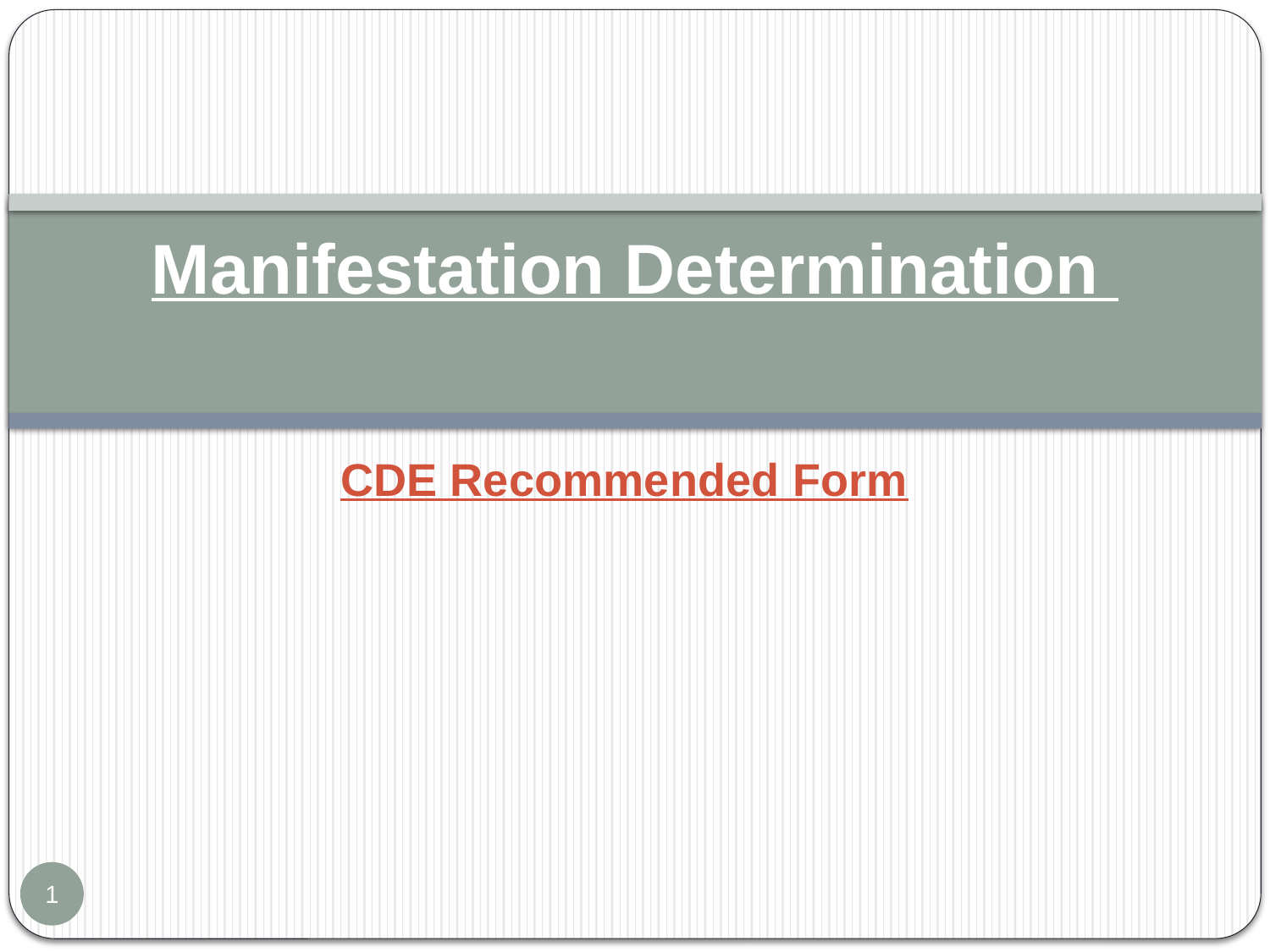

# Manifestation Determination
CDE Recommended Form

1